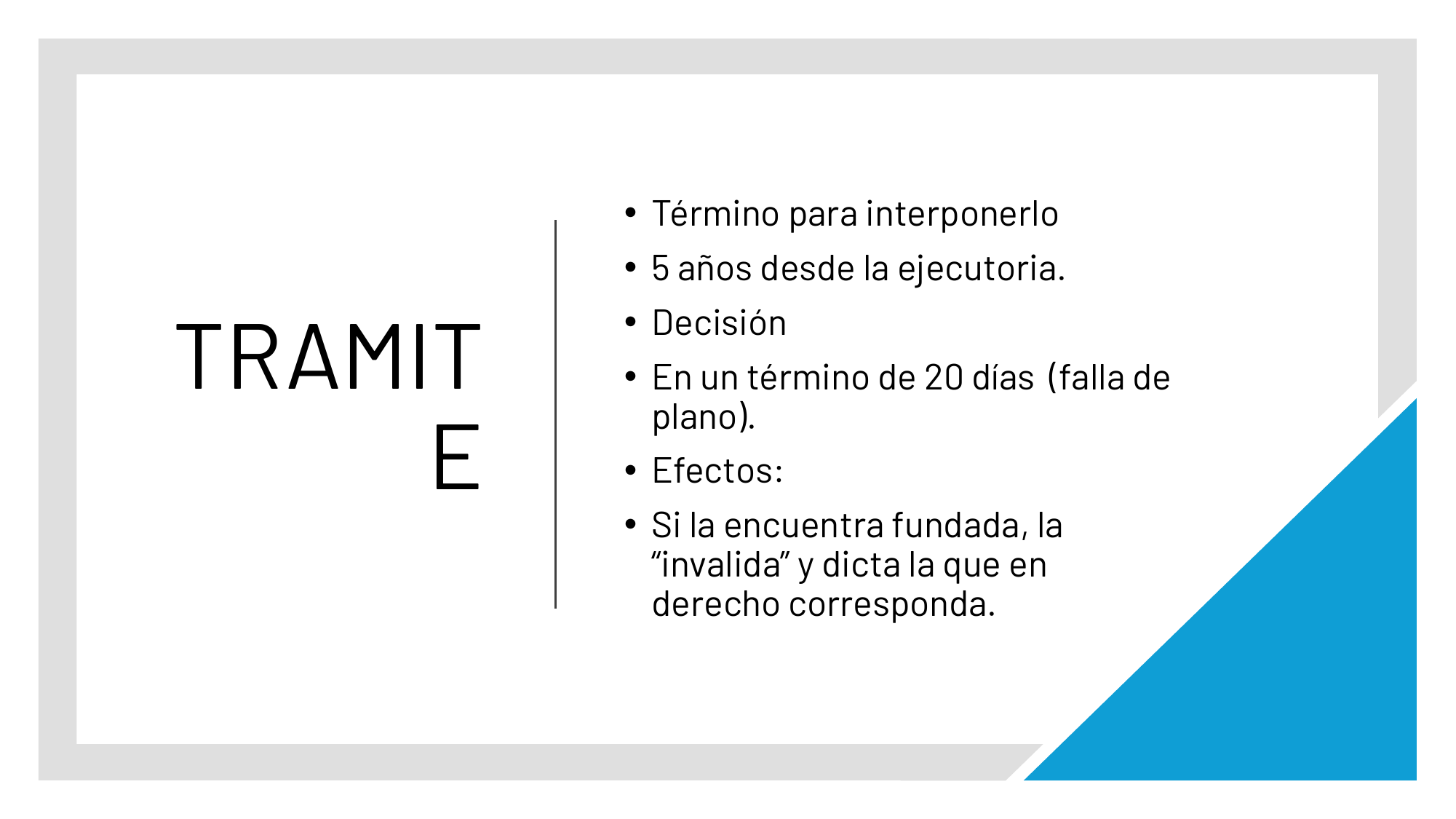

# TRAMITE
Término para interponerlo
5 años desde la ejecutoria.
Decisión
En un término de 20 días  (falla de plano).
Efectos:
Si la encuentra fundada, la “invalida” y dicta la que en derecho corresponda.